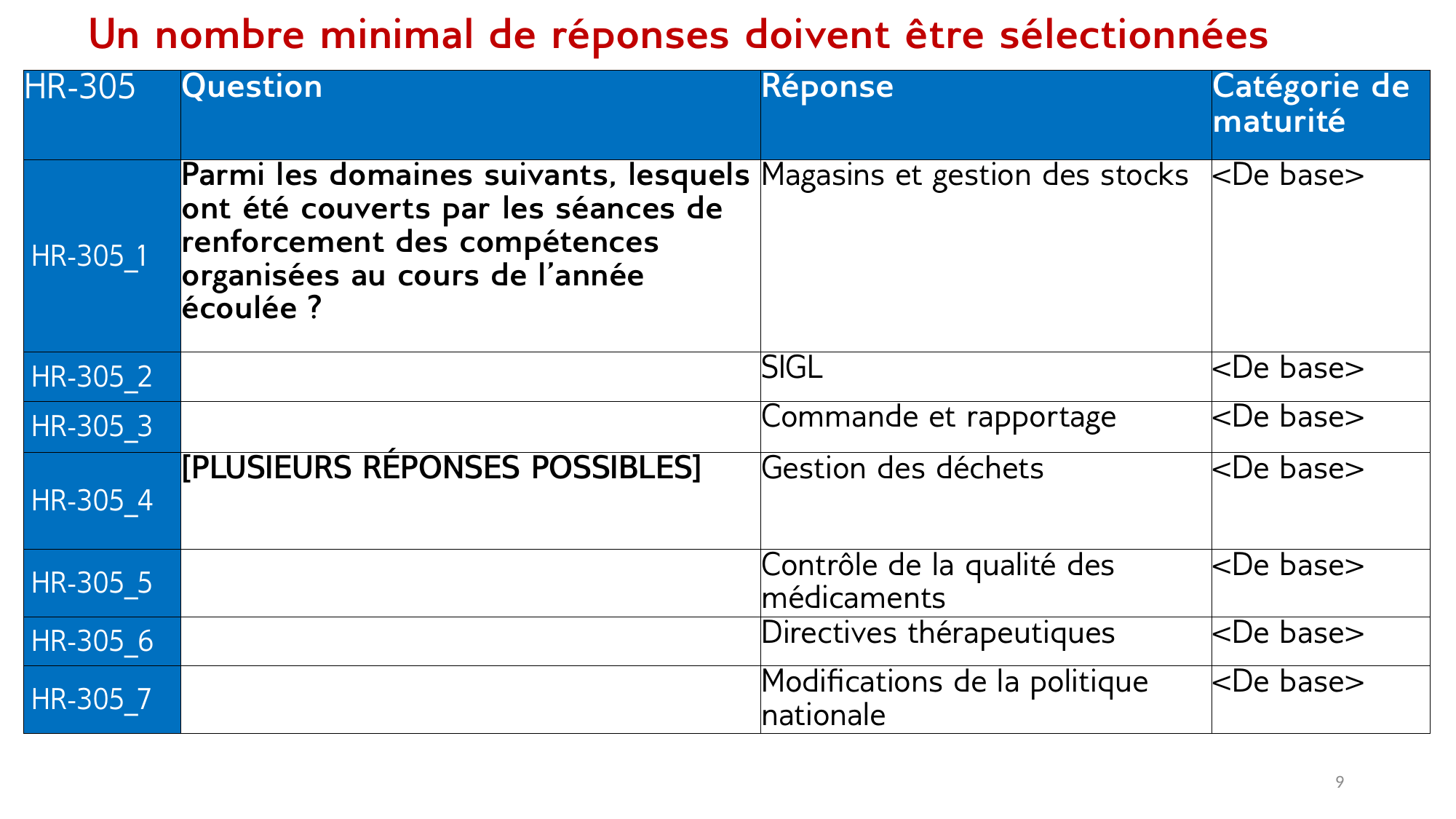

# Un nombre minimal de réponses doivent être sélectionnées
| HR-305 | Question | Réponse | Catégorie de maturité |
| --- | --- | --- | --- |
| HR-305\_1 | Parmi les domaines suivants, lesquels ont été couverts par les séances de renforcement des compétences organisées au cours de l’année écoulée ? | Magasins et gestion des stocks | <De base> |
| HR-305\_2 |  | SIGL | <De base> |
| HR-305\_3 |  | Commande et rapportage | <De base> |
| HR-305\_4 | [PLUSIEURS RÉPONSES POSSIBLES] | Gestion des déchets | <De base> |
| HR-305\_5 |  | Contrôle de la qualité des médicaments | <De base> |
| HR-305\_6 |  | Directives thérapeutiques | <De base> |
| HR-305\_7 |  | Modifications de la politique nationale | <De base> |
9